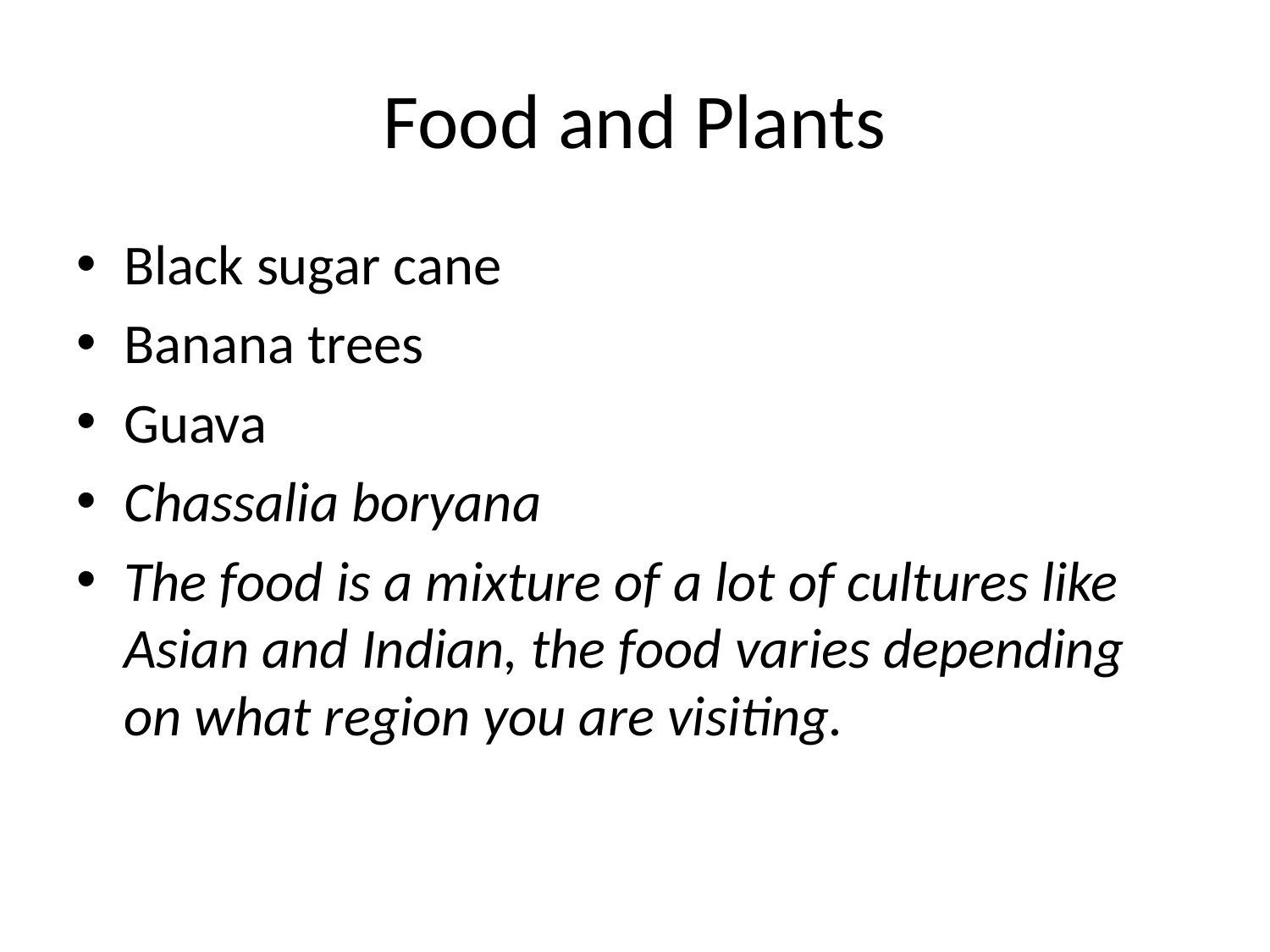

# Food and Plants
Black sugar cane
Banana trees
Guava
Chassalia boryana
The food is a mixture of a lot of cultures like Asian and Indian, the food varies depending on what region you are visiting.